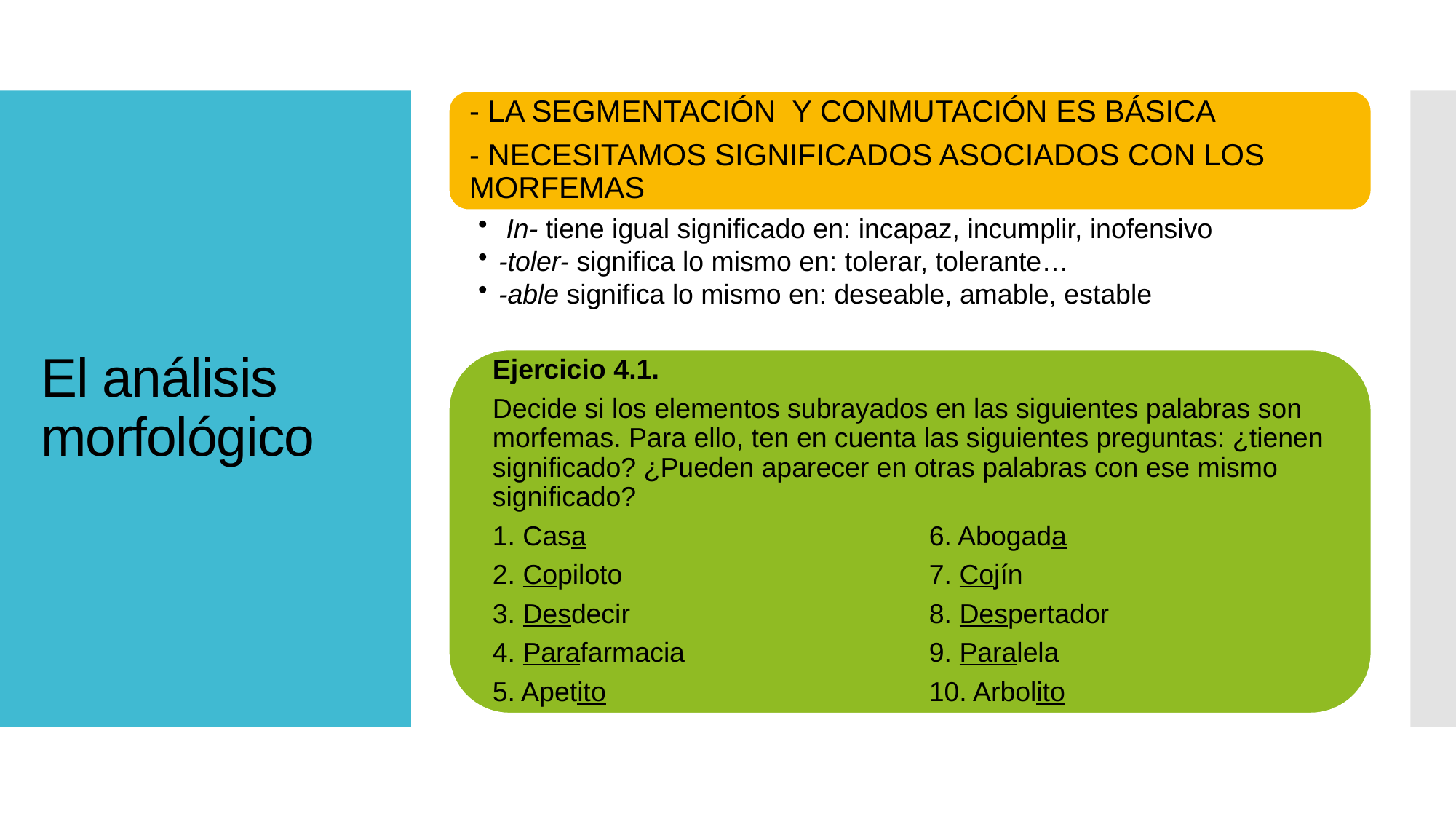

- La segmentación  y conmutación es básica
- Necesitamos significados asociados con los morfemas
 In- tiene igual significado en: incapaz, incumplir, inofensivo
-toler- significa lo mismo en: tolerar, tolerante…
-able significa lo mismo en: deseable, amable, estable
Ejercicio 4.1.
Decide si los elementos subrayados en las siguientes palabras son morfemas. Para ello, ten en cuenta las siguientes preguntas: ¿tienen significado? ¿Pueden aparecer en otras palabras con ese mismo significado?
1. Casa				6. Abogada
2. Copiloto			7. Cojín
3. Desdecir			8. Despertador
4. Parafarmacia			9. Paralela
5. Apetito			10. Arbolito
# El análisis morfológico